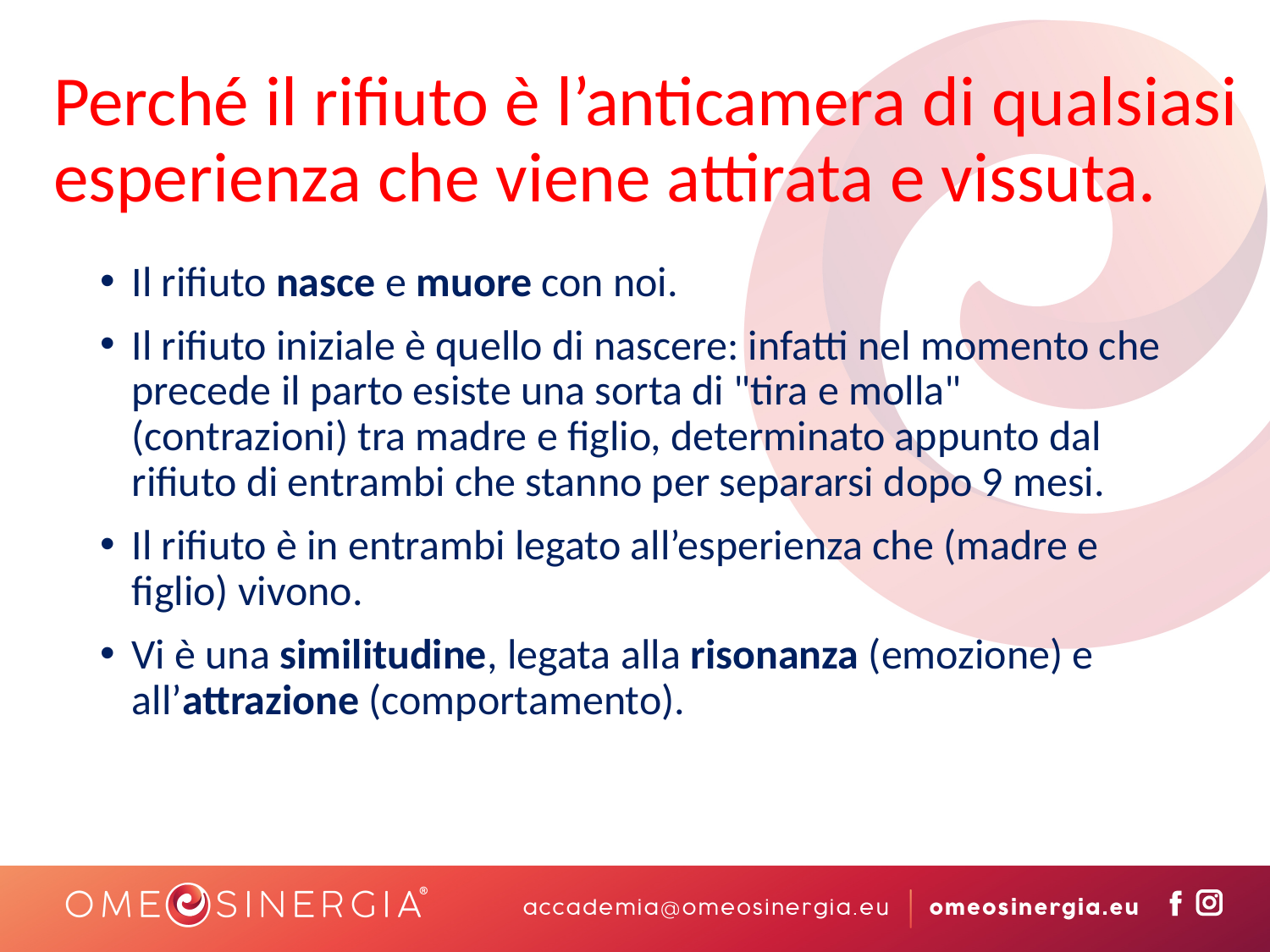

# Perché il rifiuto è l’anticamera di qualsiasi esperienza che viene attirata e vissuta.
Il rifiuto nasce e muore con noi.
Il rifiuto iniziale è quello di nascere: infatti nel momento che precede il parto esiste una sorta di "tira e molla" (contrazioni) tra madre e figlio, determinato appunto dal rifiuto di entrambi che stanno per separarsi dopo 9 mesi.
Il rifiuto è in entrambi legato all’esperienza che (madre e figlio) vivono.
Vi è una similitudine, legata alla risonanza (emozione) e all’attrazione (comportamento).